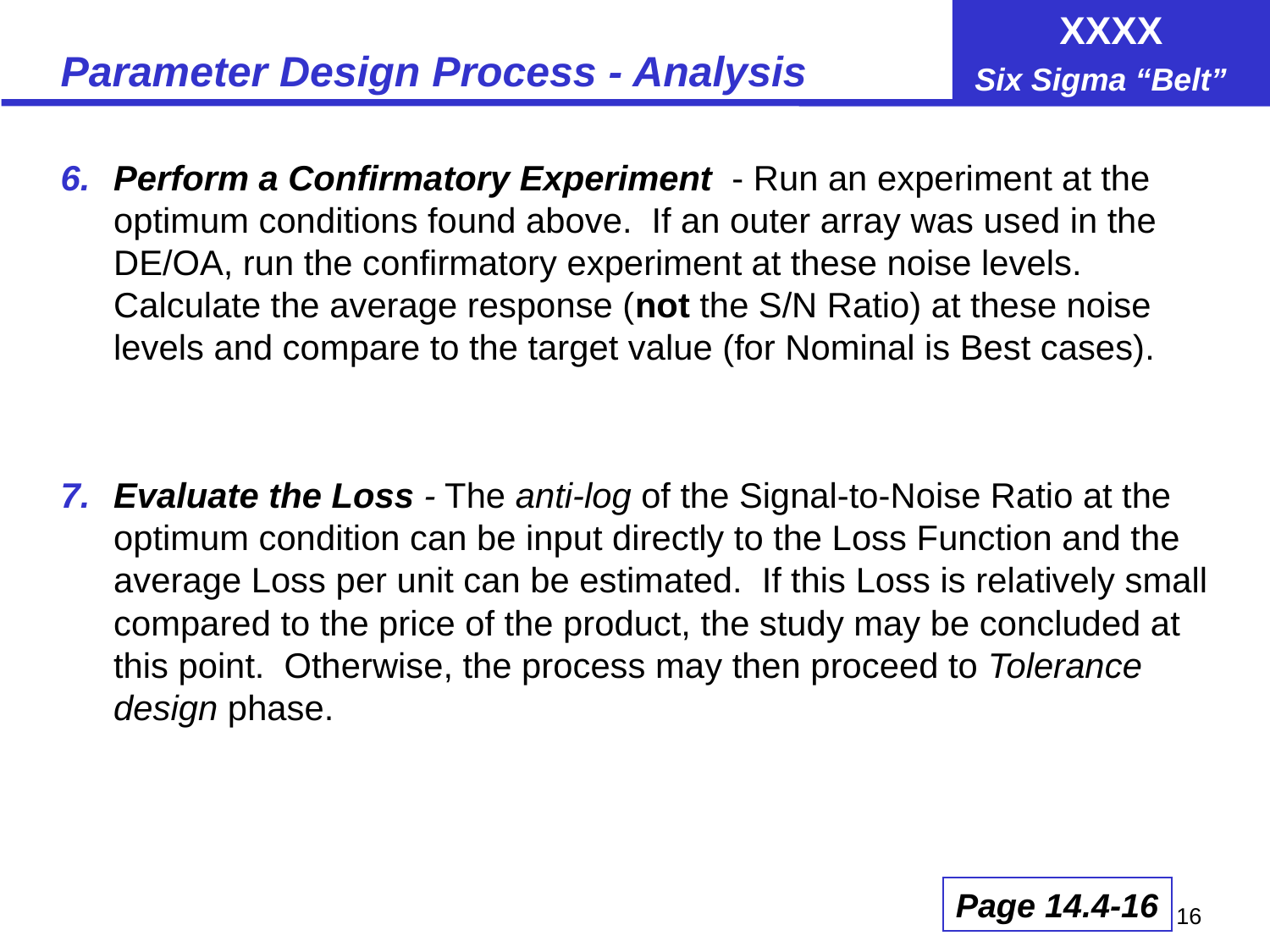

# Parameter Design Process - Analysis
Perform a Confirmatory Experiment  - Run an experiment at the optimum conditions found above.  If an outer array was used in the DE/OA, run the confirmatory experiment at these noise levels.  Calculate the average response (not the S/N Ratio) at these noise levels and compare to the target value (for Nominal is Best cases).

Evaluate the Loss - The anti-log of the Signal-to-Noise Ratio at the optimum condition can be input directly to the Loss Function and the average Loss per unit can be estimated.  If this Loss is relatively small compared to the price of the product, the study may be concluded at this point.  Otherwise, the process may then proceed to Tolerance design phase.
Page 14.4-16